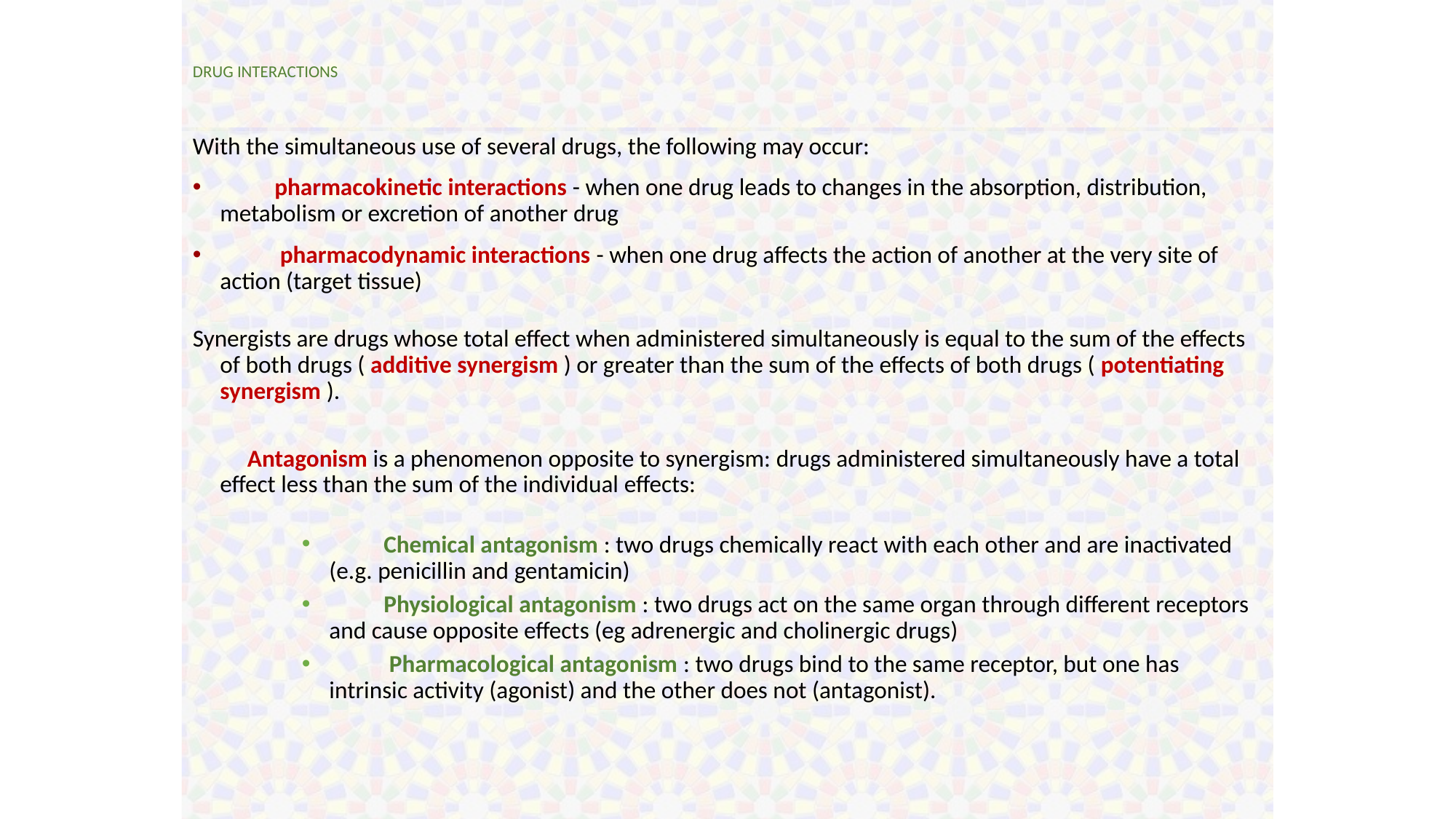

# DRUG INTERACTIONS
With the simultaneous use of several drugs, the following may occur:
          pharmacokinetic interactions - when one drug leads to changes in the absorption, distribution, metabolism or excretion of another drug
           pharmacodynamic interactions - when one drug affects the action of another at the very site of action (target tissue)

Synergists are drugs whose total effect when administered simultaneously is equal to the sum of the effects of both drugs ( additive synergism ) or greater than the sum of the effects of both drugs ( potentiating synergism ).

          Antagonism is a phenomenon opposite to synergism: drugs administered simultaneously have a total effect less than the sum of the individual effects:

          Chemical antagonism : two drugs chemically react with each other and are inactivated (e.g. penicillin and gentamicin)
          Physiological antagonism : two drugs act on the same organ through different receptors and cause opposite effects (eg adrenergic and cholinergic drugs)
           Pharmacological antagonism : two drugs bind to the same receptor, but one has intrinsic activity (agonist) and the other does not (antagonist).